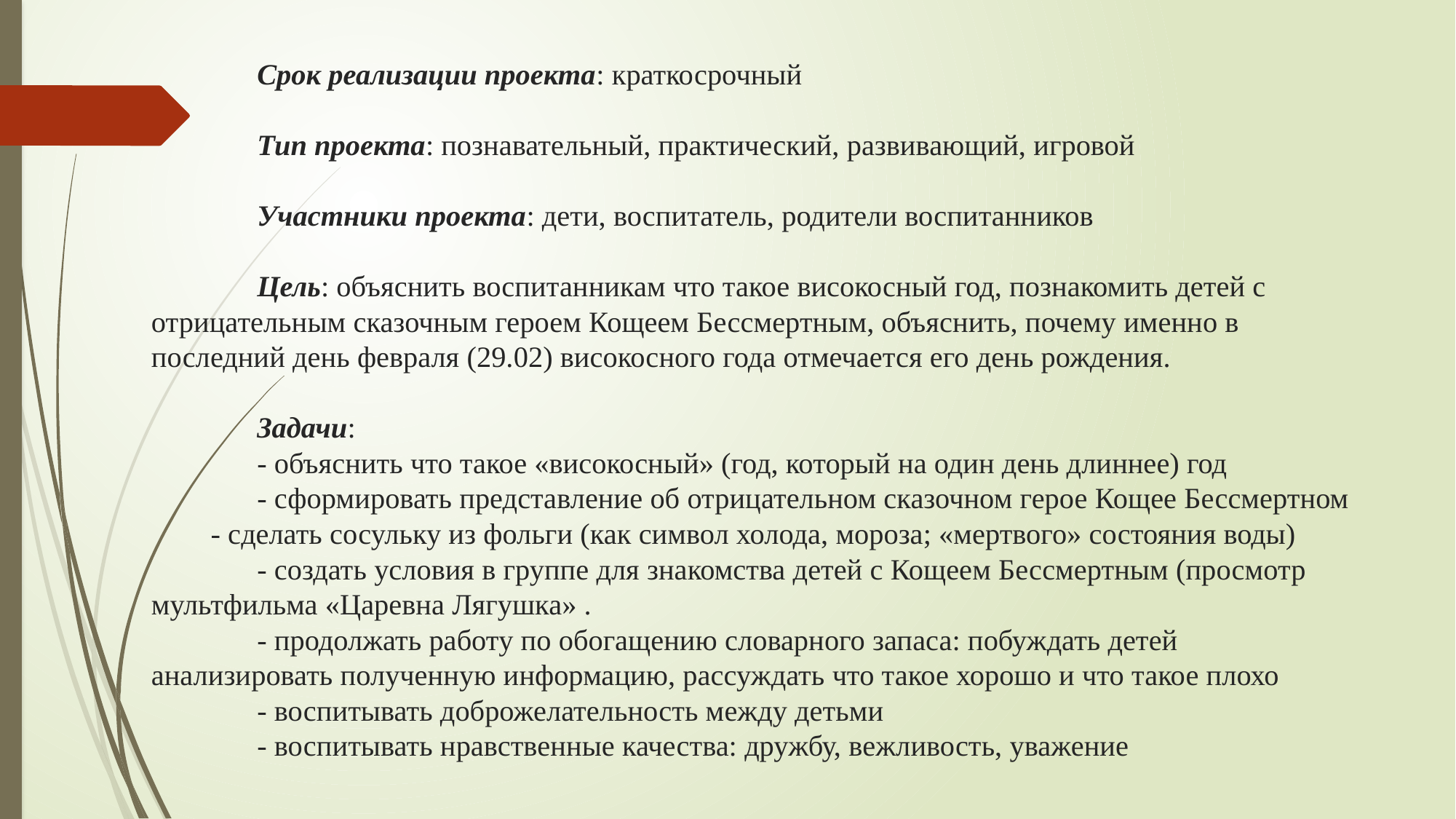

# Срок реализации проекта: краткосрочный Тип проекта: познавательный, практический, развивающий, игровой Участники проекта: дети, воспитатель, родители воспитанников Цель: объяснить воспитанникам что такое високосный год, познакомить детей с отрицательным сказочным героем Кощеем Бессмертным, объяснить, почему именно в последний день февраля (29.02) високосного года отмечается его день рождения. Задачи: - объяснить что такое «високосный» (год, который на один день длиннее) год - сформировать представление об отрицательном сказочном герое Кощее Бессмертном - сделать сосульку из фольги (как символ холода, мороза; «мертвого» состояния воды) - создать условия в группе для знакомства детей с Кощеем Бессмертным (просмотр мультфильма «Царевна Лягушка» . - продолжать работу по обогащению словарного запаса: побуждать детей анализировать полученную информацию, рассуждать что такое хорошо и что такое плохо - воспитывать доброжелательность между детьми - воспитывать нравственные качества: дружбу, вежливость, уважение